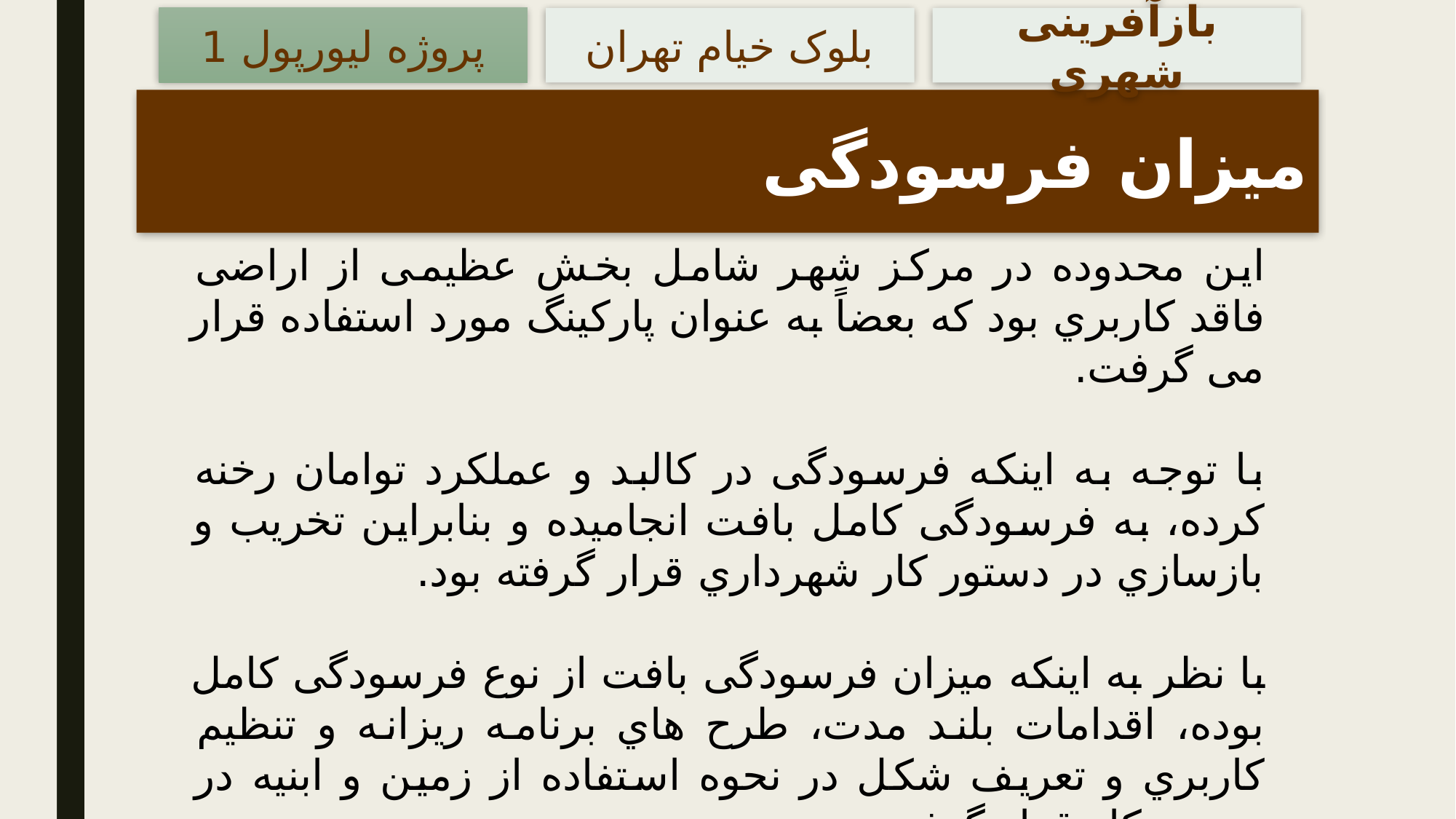

پروژه لیورپول 1
بلوک خیام تهران
بازآفرینی شهری
  میزان فرسودگی
این محدوده در مرکز شهر شامل بخش عظیمی از اراضی فاقد کاربري بود که بعضاً به عنوان پارکینگ مورد استفاده قرار می گرفت.

با توجه به اینکه فرسودگی در کالبد و عملکرد توامان رخنه کرده، به فرسودگی کامل بافت انجامیده و بنابراین تخریب و بازسازي در دستور کار شهرداري قرار گرفته بود.

با نظر به اینکه میزان فرسودگی بافت از نوع فرسودگی کامل بوده، اقدامات بلند مدت، طرح هاي برنامه ریزانه و تنظیم کاربري و تعریف شکل در نحوه استفاده از زمین و ابنیه در دستور کار قرار گرفت.